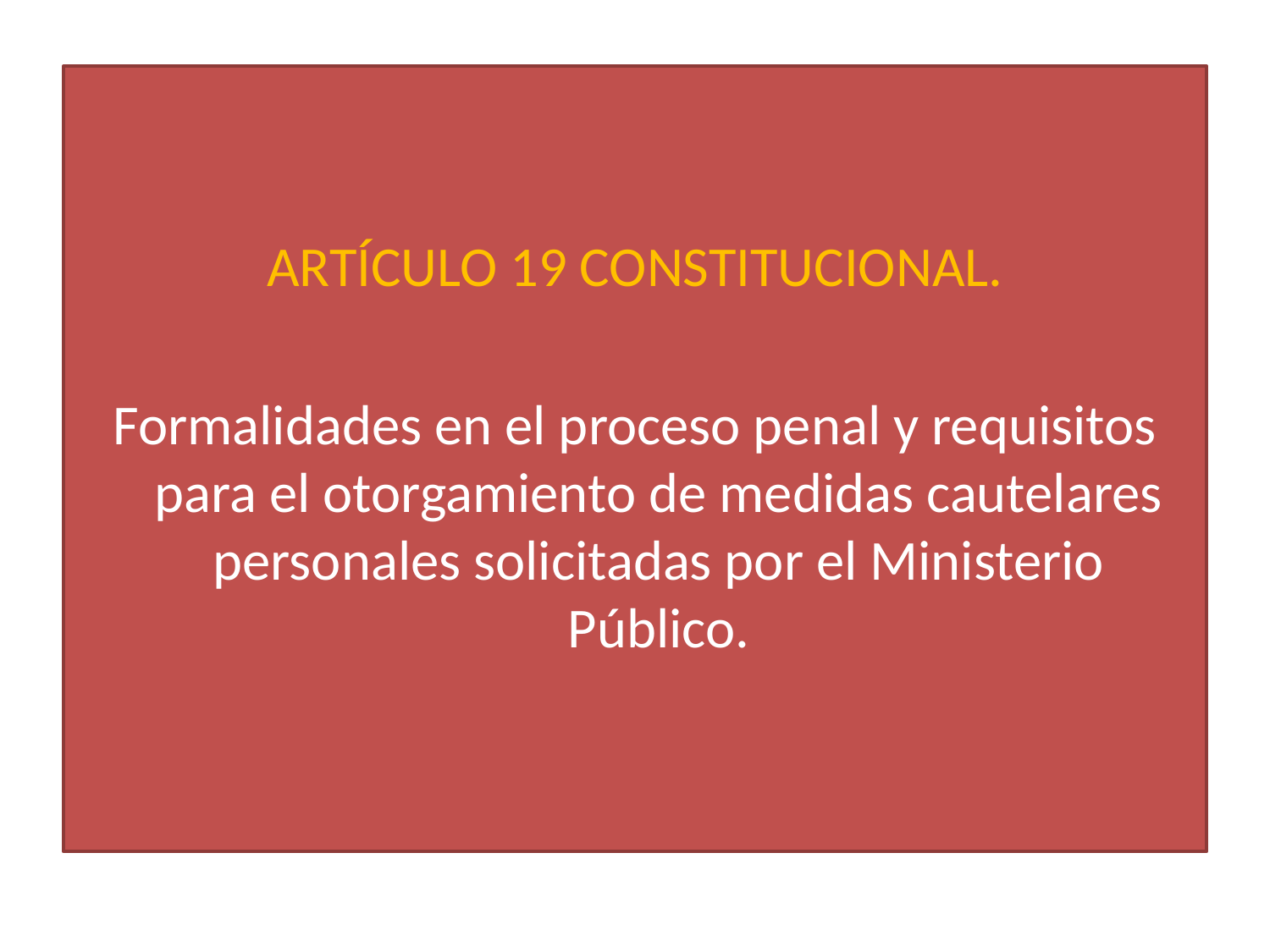

ARTÍCULO 19 CONSTITUCIONAL.

Formalidades en el proceso penal y requisitos para el otorgamiento de medidas cautelares personales solicitadas por el Ministerio Público.